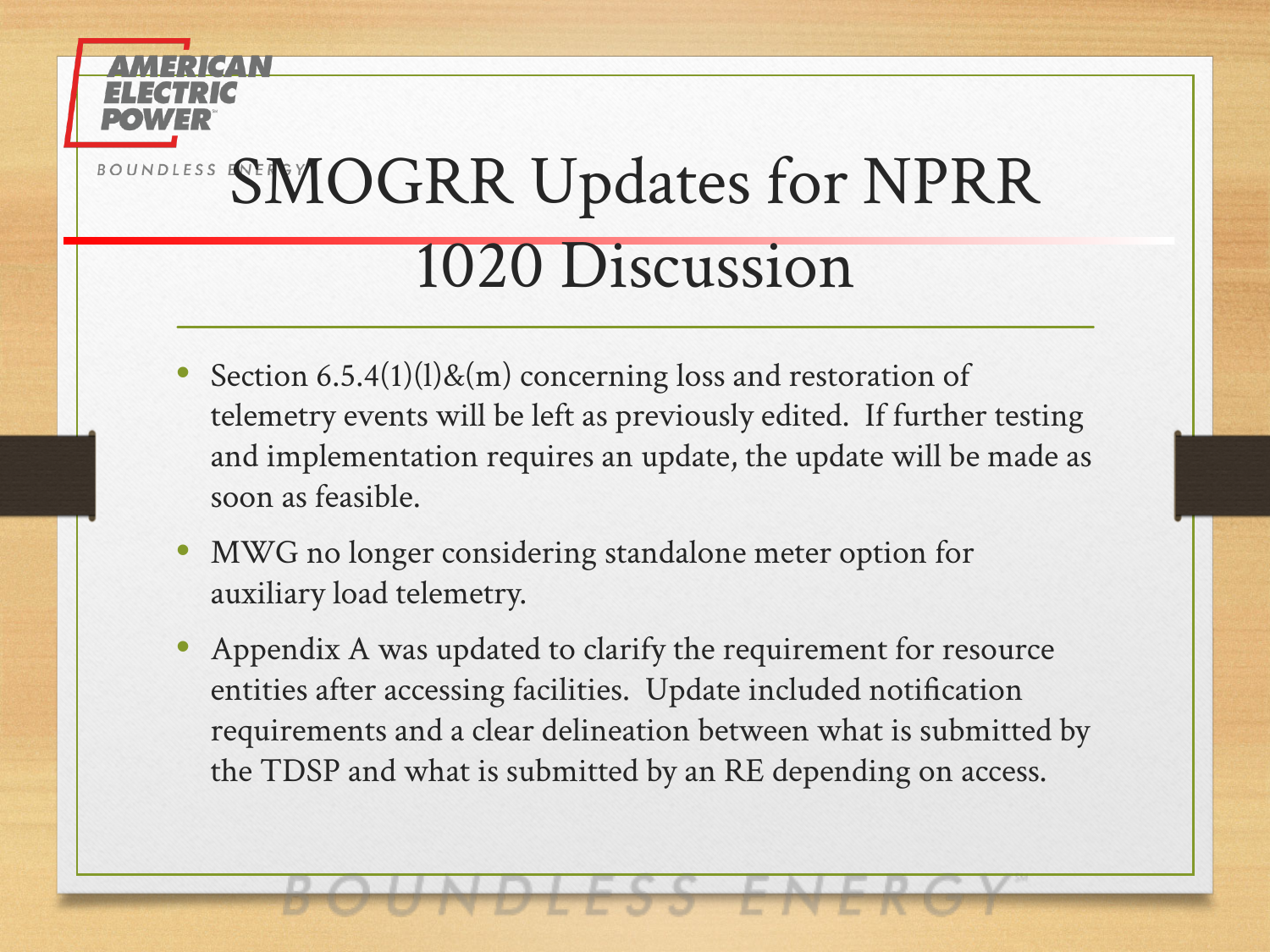

# SMOGRR Updates for NPRR 1020 Discussion
Section 6.5.4(1)(l)&(m) concerning loss and restoration of telemetry events will be left as previously edited.  If further testing and implementation requires an update, the update will be made as soon as feasible.
MWG no longer considering standalone meter option for auxiliary load telemetry.
Appendix A was updated to clarify the requirement for resource entities after accessing facilities.  Update included notification requirements and a clear delineation between what is submitted by the TDSP and what is submitted by an RE depending on access.